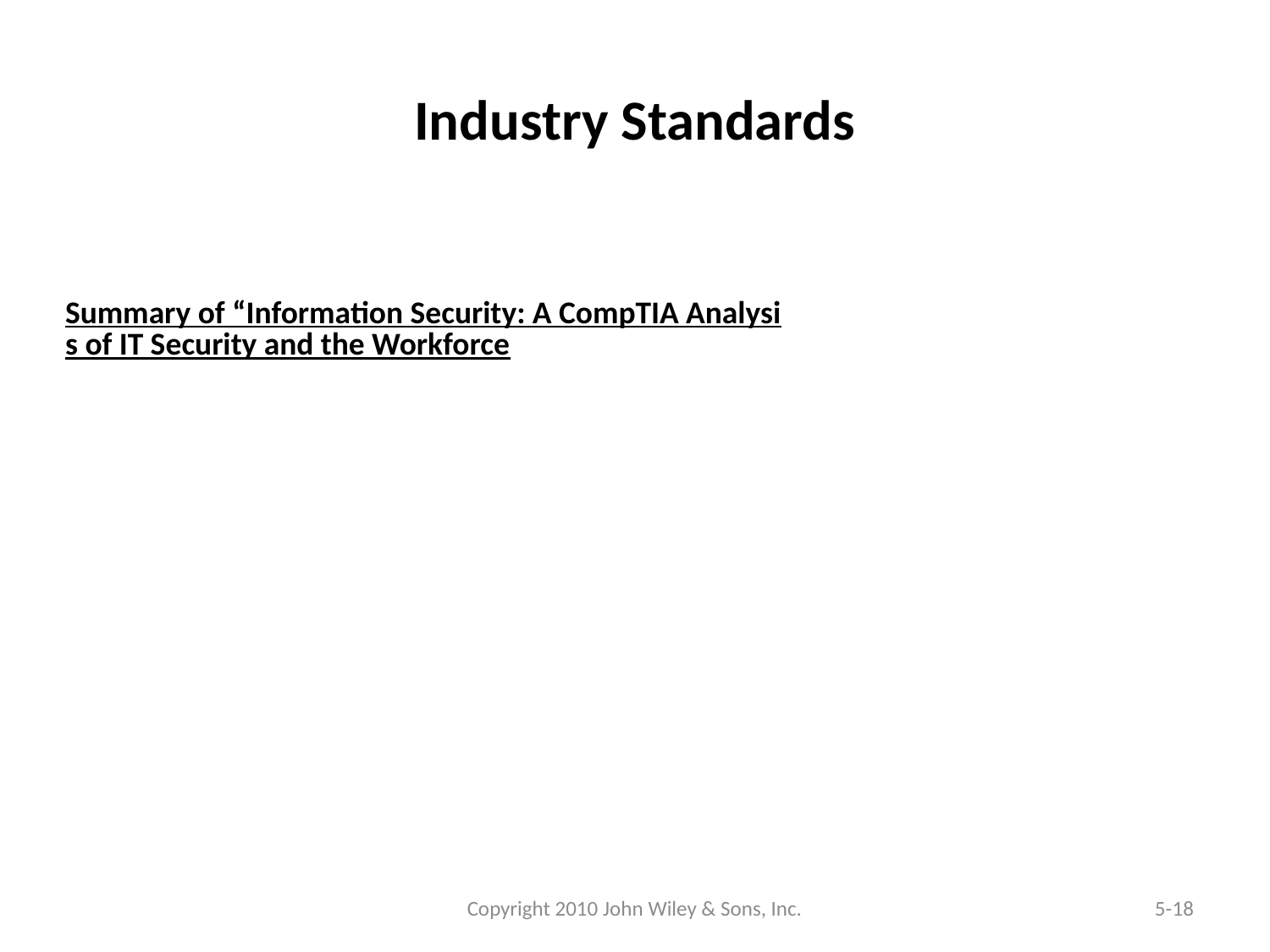

# Industry Standards
Summary of “Information Security: A CompTIA Analysis of IT Security and the Workforce
Copyright 2010 John Wiley & Sons, Inc.
5-18